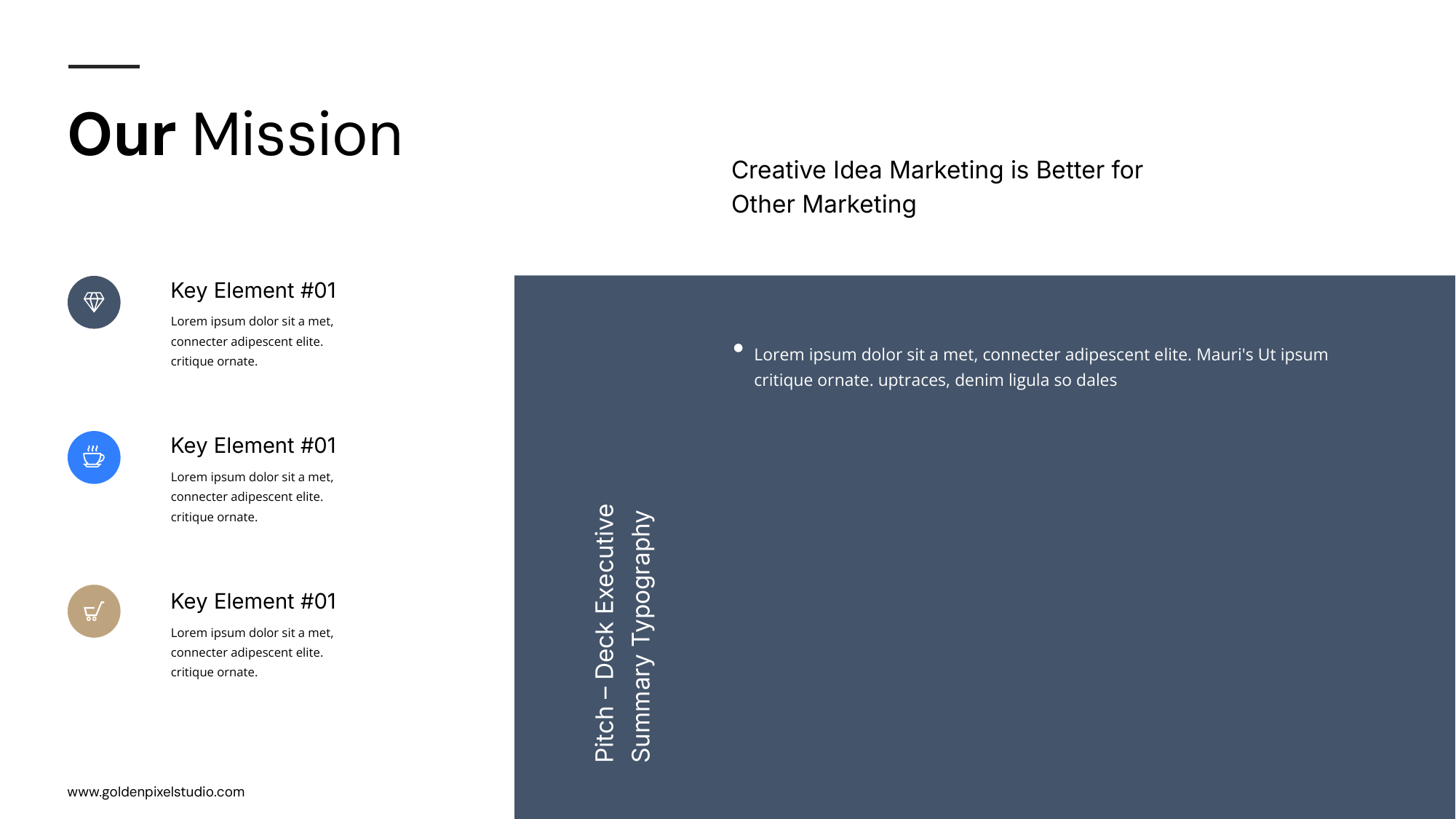

Our Mission
Creative Idea Marketing is Better for Other Marketing
Key Element #01

Lorem ipsum dolor sit a met, connecter adipescent elite. critique ornate.
Lorem ipsum dolor sit a met, connecter adipescent elite. Mauri's Ut ipsum
critique ornate. uptraces, denim ligula so dales

Key Element #01

Lorem ipsum dolor sit a met, connecter adipescent elite. critique ornate.
Pitch – Deck Executive Summary Typography
Key Element #01

Lorem ipsum dolor sit a met, connecter adipescent elite. critique ornate.
www.goldenpixelstudio.com